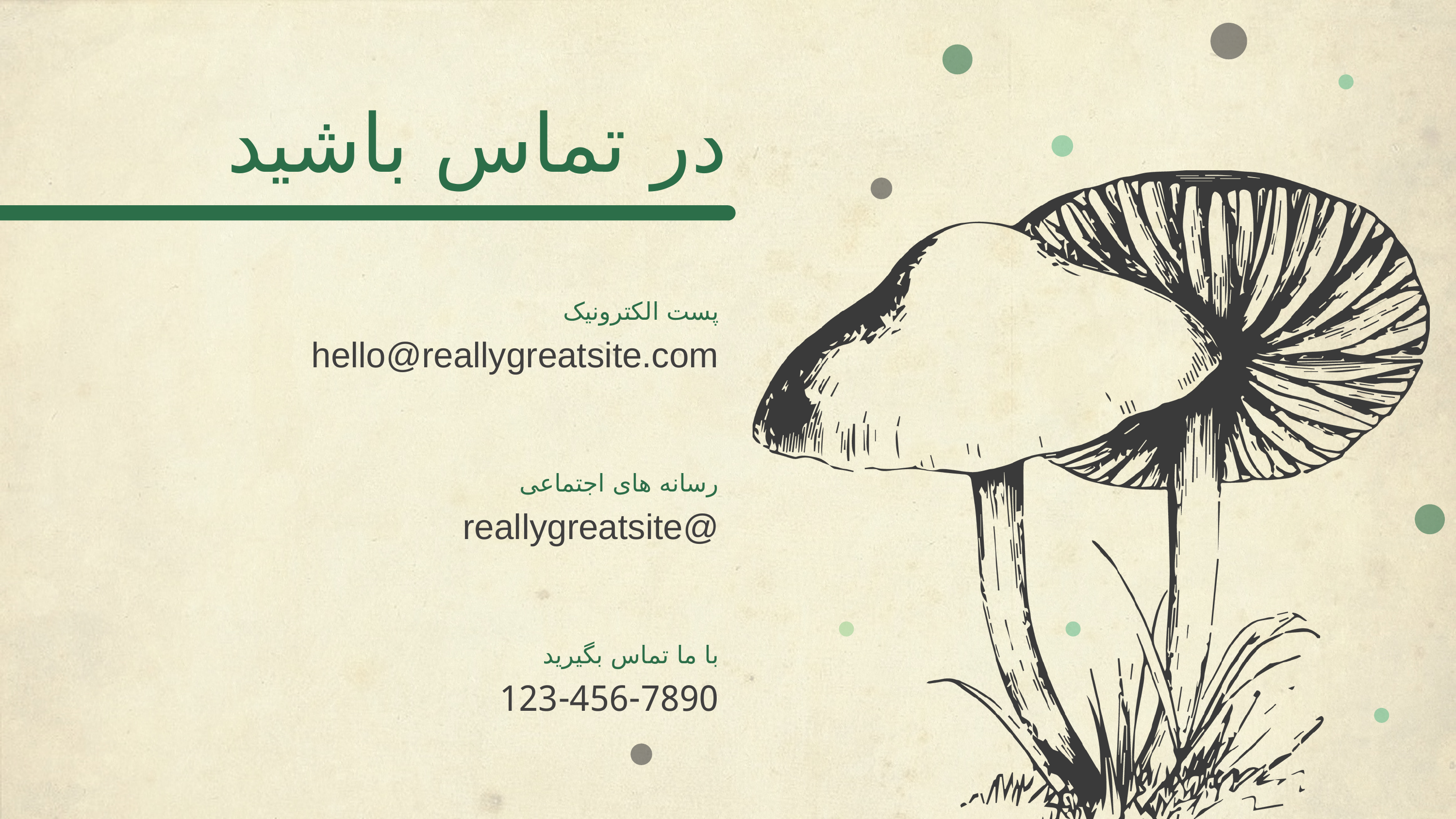

در تماس باشید

پست الکترونیک
hello@reallygreatsite.com
رسانه های اجتماعی
@reallygreatsite

با ما تماس بگیرید
123-456-7890